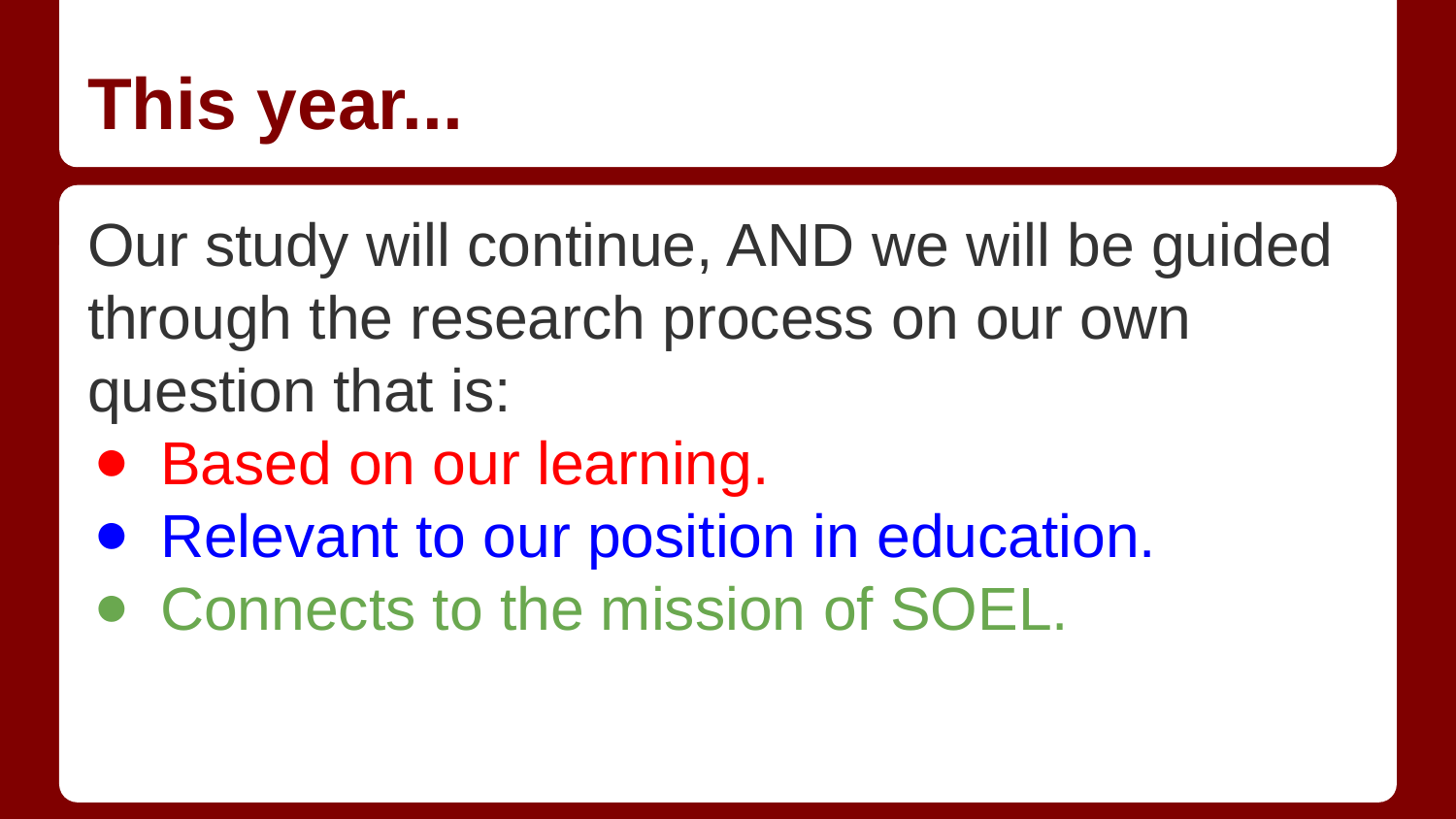

# This year...
Our study will continue, AND we will be guided through the research process on our own question that is:
Based on our learning.
Relevant to our position in education.
Connects to the mission of SOEL.